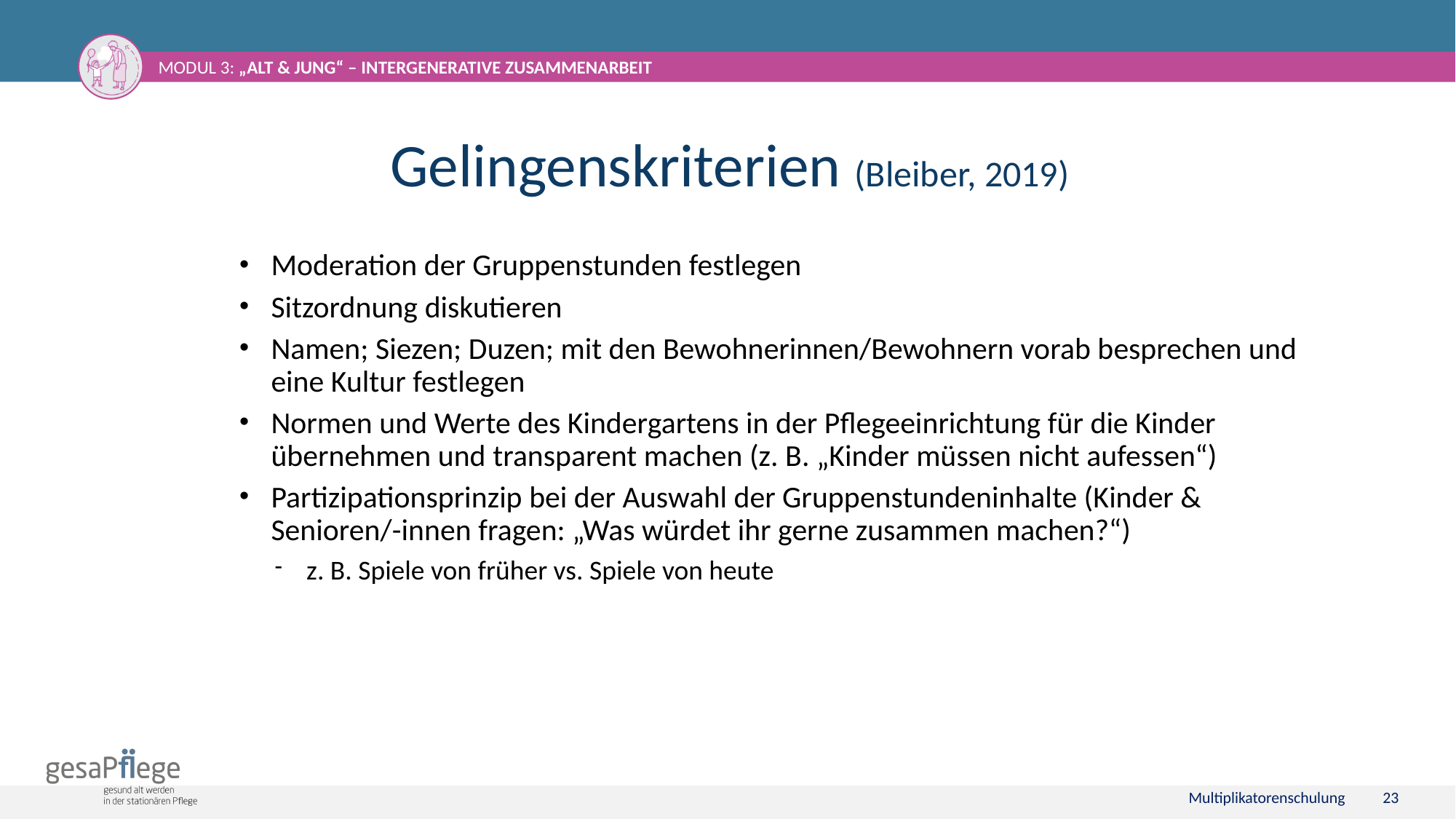

# Gelingenskriterien (Bleiber, 2019)
Moderation der Gruppenstunden festlegen
Sitzordnung diskutieren
Namen; Siezen; Duzen; mit den Bewohnerinnen/Bewohnern vorab besprechen und eine Kultur festlegen
Normen und Werte des Kindergartens in der Pflegeeinrichtung für die Kinder übernehmen und transparent machen (z. B. „Kinder müssen nicht aufessen“)
Partizipationsprinzip bei der Auswahl der Gruppenstundeninhalte (Kinder & Senioren/-innen fragen: „Was würdet ihr gerne zusammen machen?“)
z. B. Spiele von früher vs. Spiele von heute
Multiplikatorenschulung
23